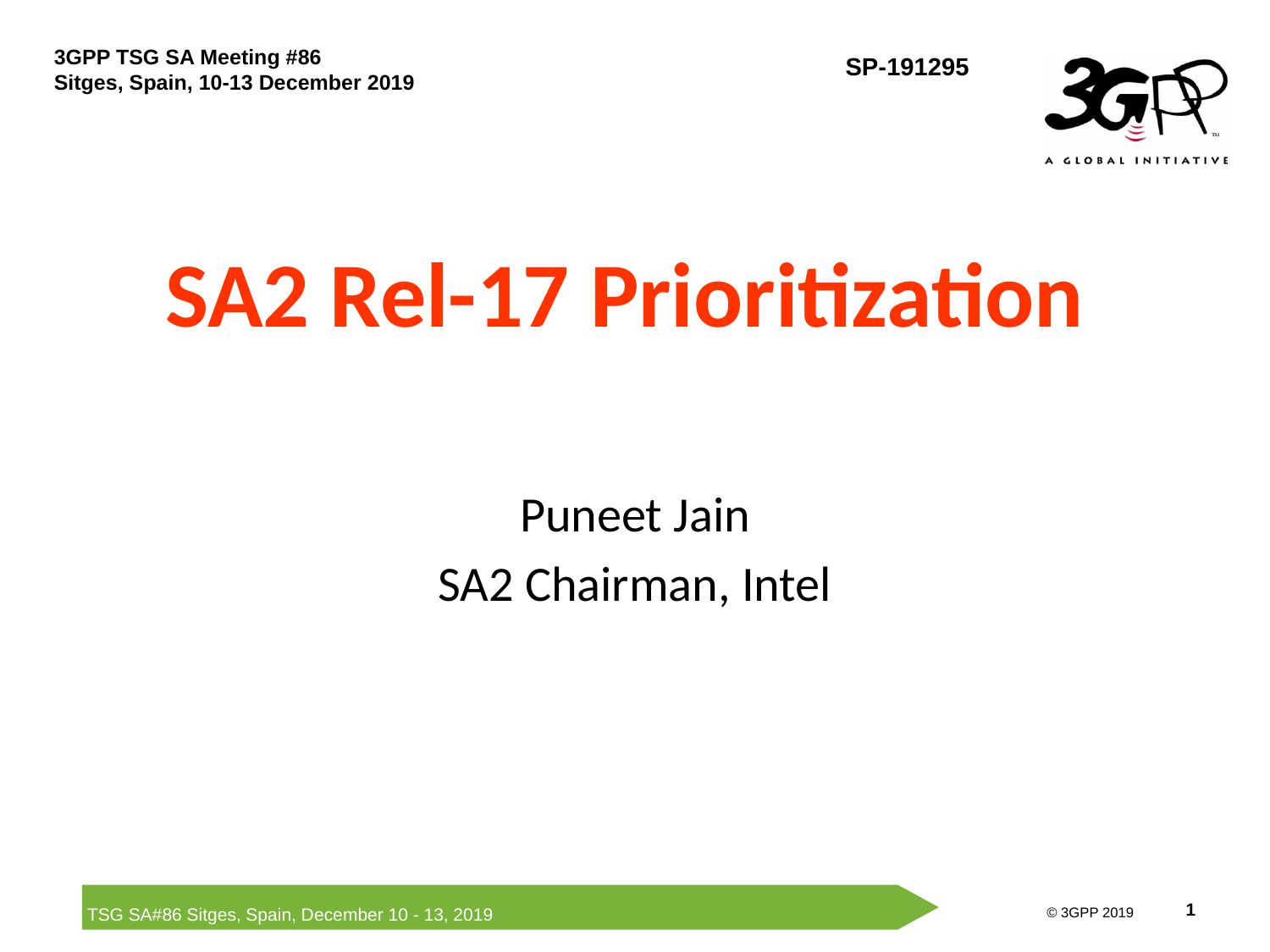

SA2 Rel-17 Prioritization
Puneet Jain
SA2 Chairman, Intel